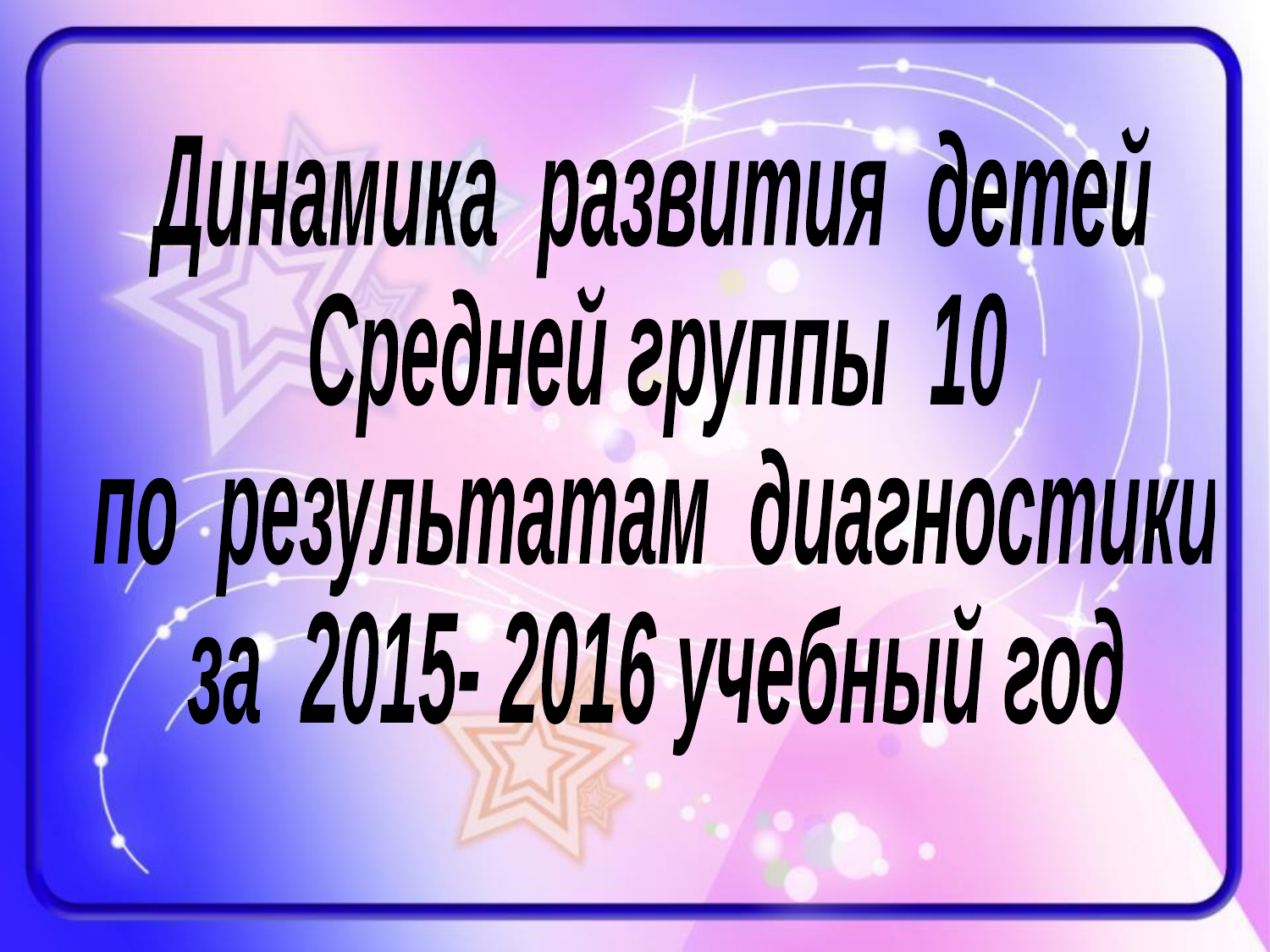

#
Динамика  развития  детей
Средней группы  10
по  результатам  диагностики
за  2015- 2016 учебный год